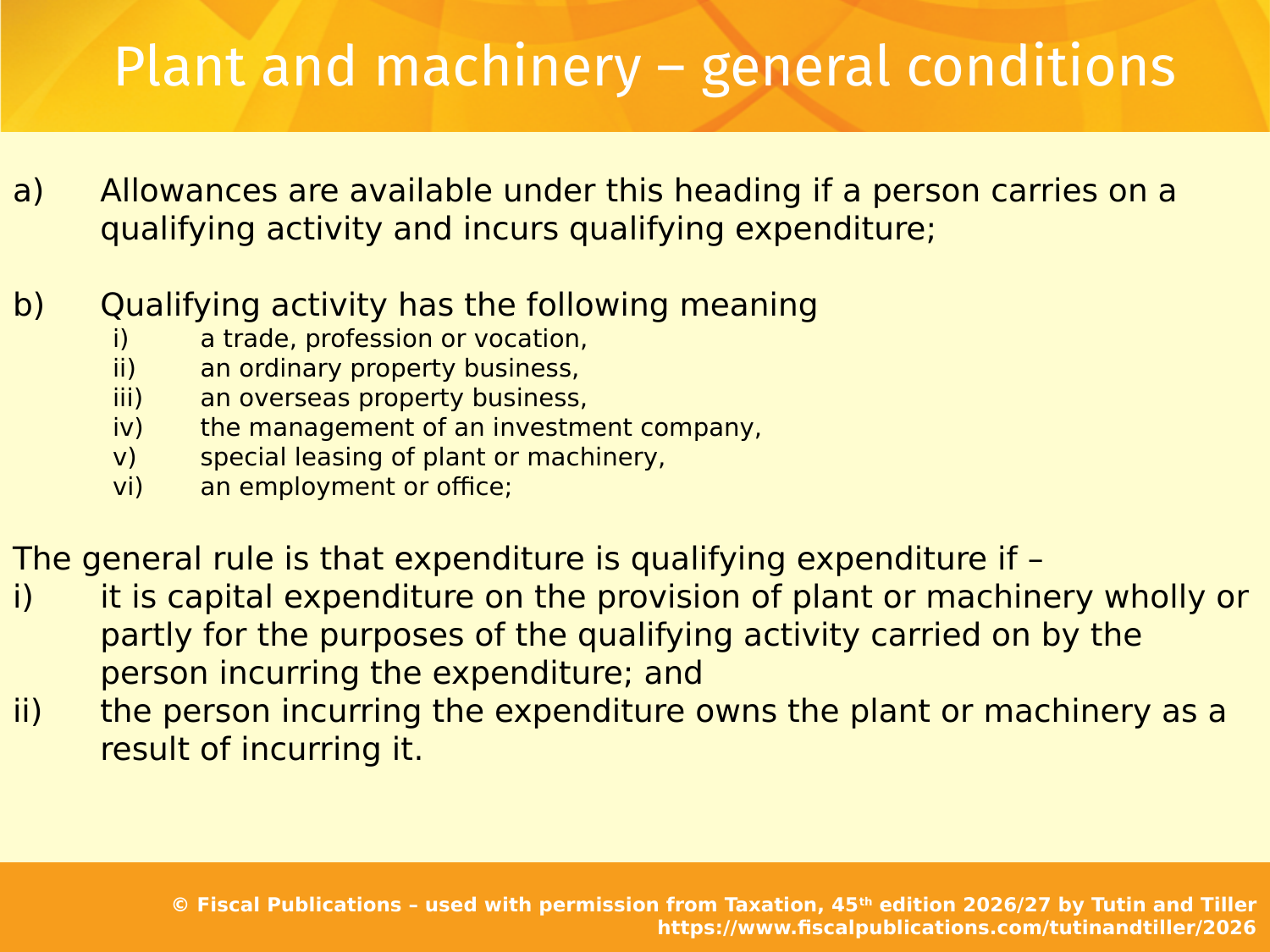

# Plant and machinery – general conditions

Allowances are available under this heading if a person carries on a qualifying activity and incurs qualifying expenditure;

b)	Qualifying activity has the following meaning
i)	a trade, profession or vocation,
ii)	an ordinary property business,
iii)	an overseas property business,
iv)	the management of an investment company,
v)	special leasing of plant or machinery,
vi)	an employment or office;

The general rule is that expenditure is qualifying expenditure if –
i)	it is capital expenditure on the provision of plant or machinery wholly or partly for the purposes of the qualifying activity carried on by the person incurring the expenditure; and
ii)	the person incurring the expenditure owns the plant or machinery as a result of incurring it.